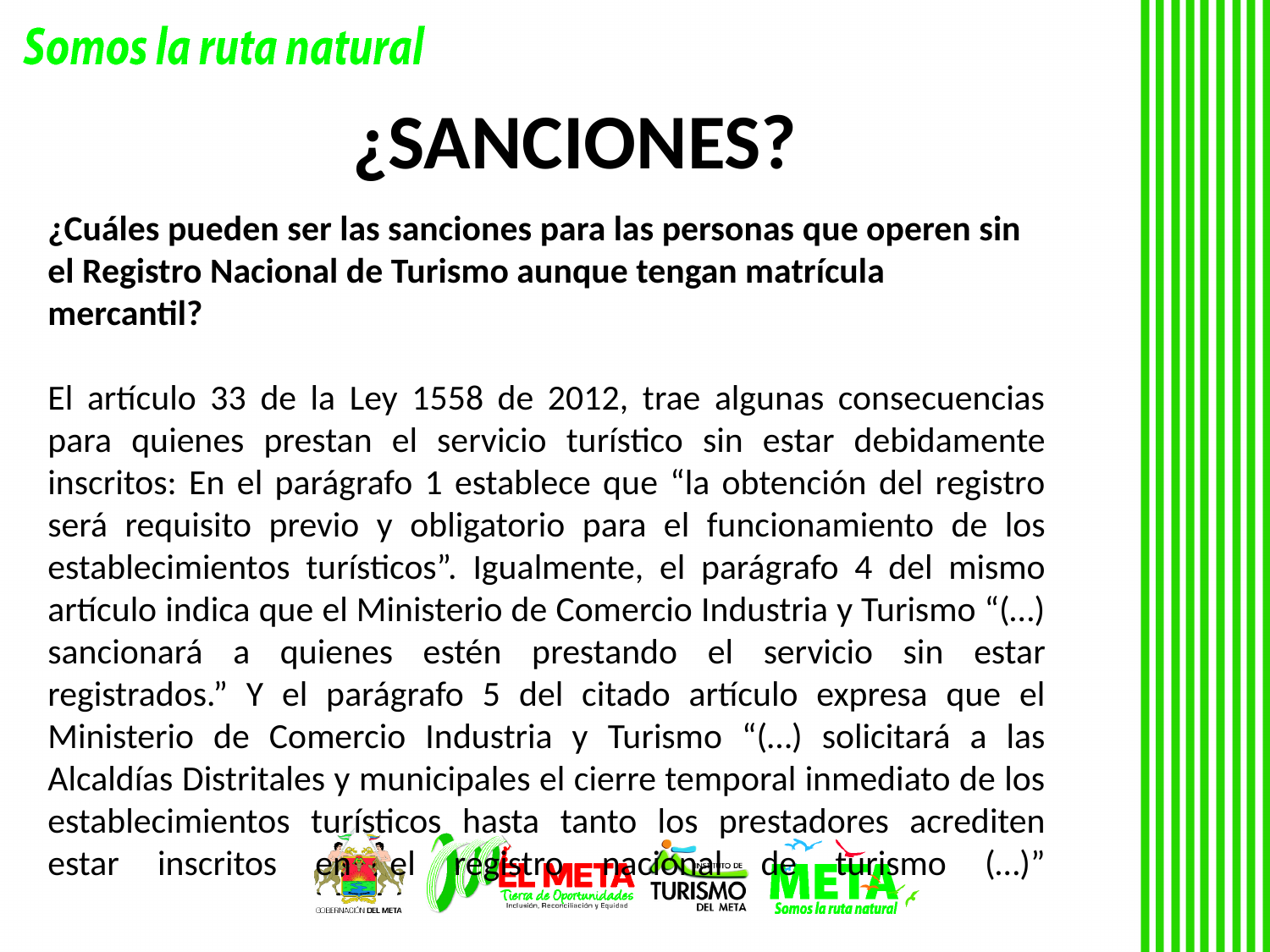

# ¿SANCIONES?
¿Cuáles pueden ser las sanciones para las personas que operen sin el Registro Nacional de Turismo aunque tengan matrícula mercantil?
El artículo 33 de la Ley 1558 de 2012, trae algunas consecuencias para quienes prestan el servicio turístico sin estar debidamente inscritos: En el parágrafo 1 establece que “la obtención del registro será requisito previo y obligatorio para el funcionamiento de los establecimientos turísticos”. Igualmente, el parágrafo 4 del mismo artículo indica que el Ministerio de Comercio Industria y Turismo “(…) sancionará a quienes estén prestando el servicio sin estar registrados.” Y el parágrafo 5 del citado artículo expresa que el Ministerio de Comercio Industria y Turismo “(…) solicitará a las Alcaldías Distritales y municipales el cierre temporal inmediato de los establecimientos turísticos hasta tanto los prestadores acrediten estar inscritos en el registro nacional de turismo (…)”